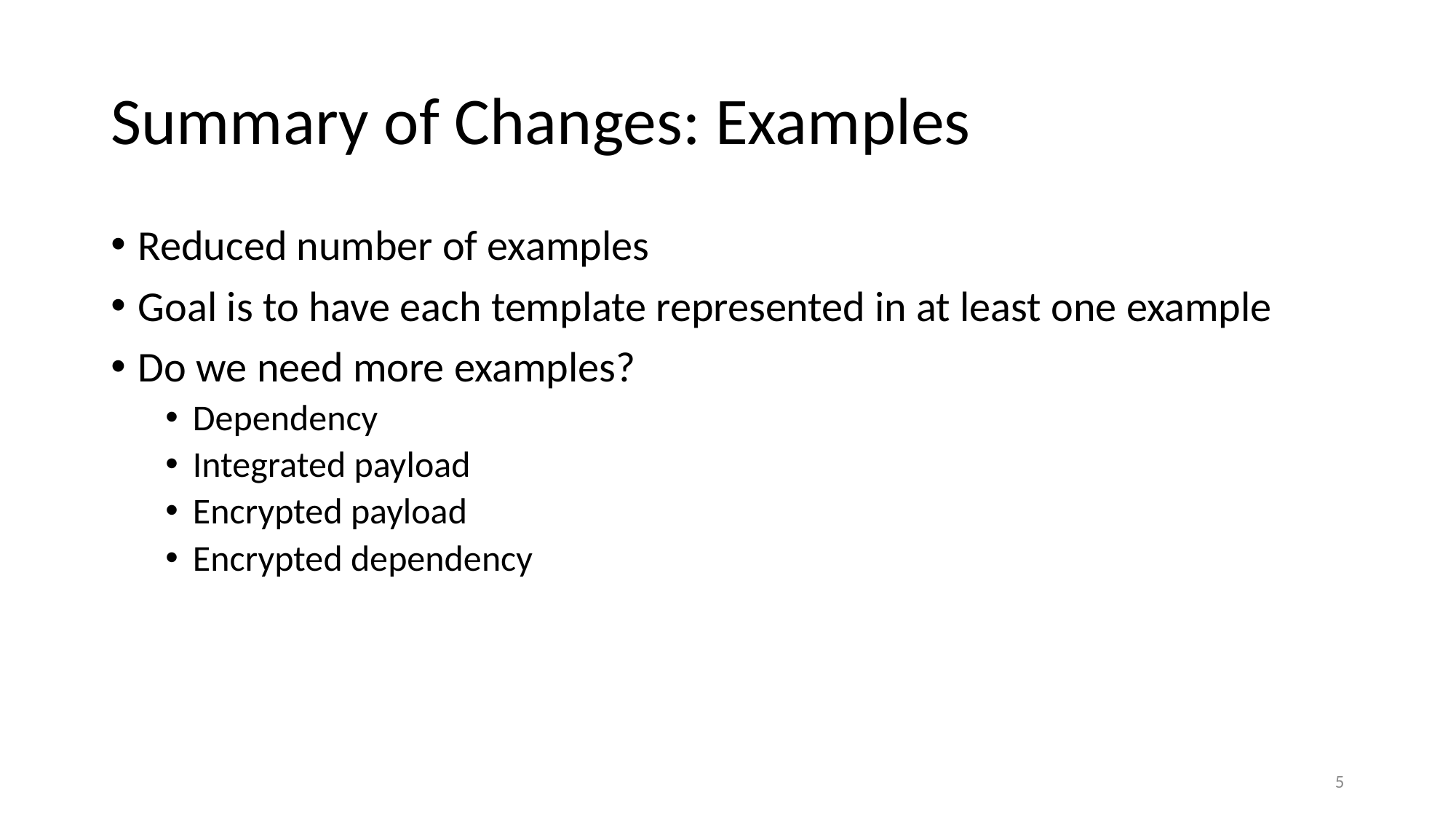

# Summary of Changes: Examples
Reduced number of examples
Goal is to have each template represented in at least one example
Do we need more examples?
Dependency
Integrated payload
Encrypted payload
Encrypted dependency
5